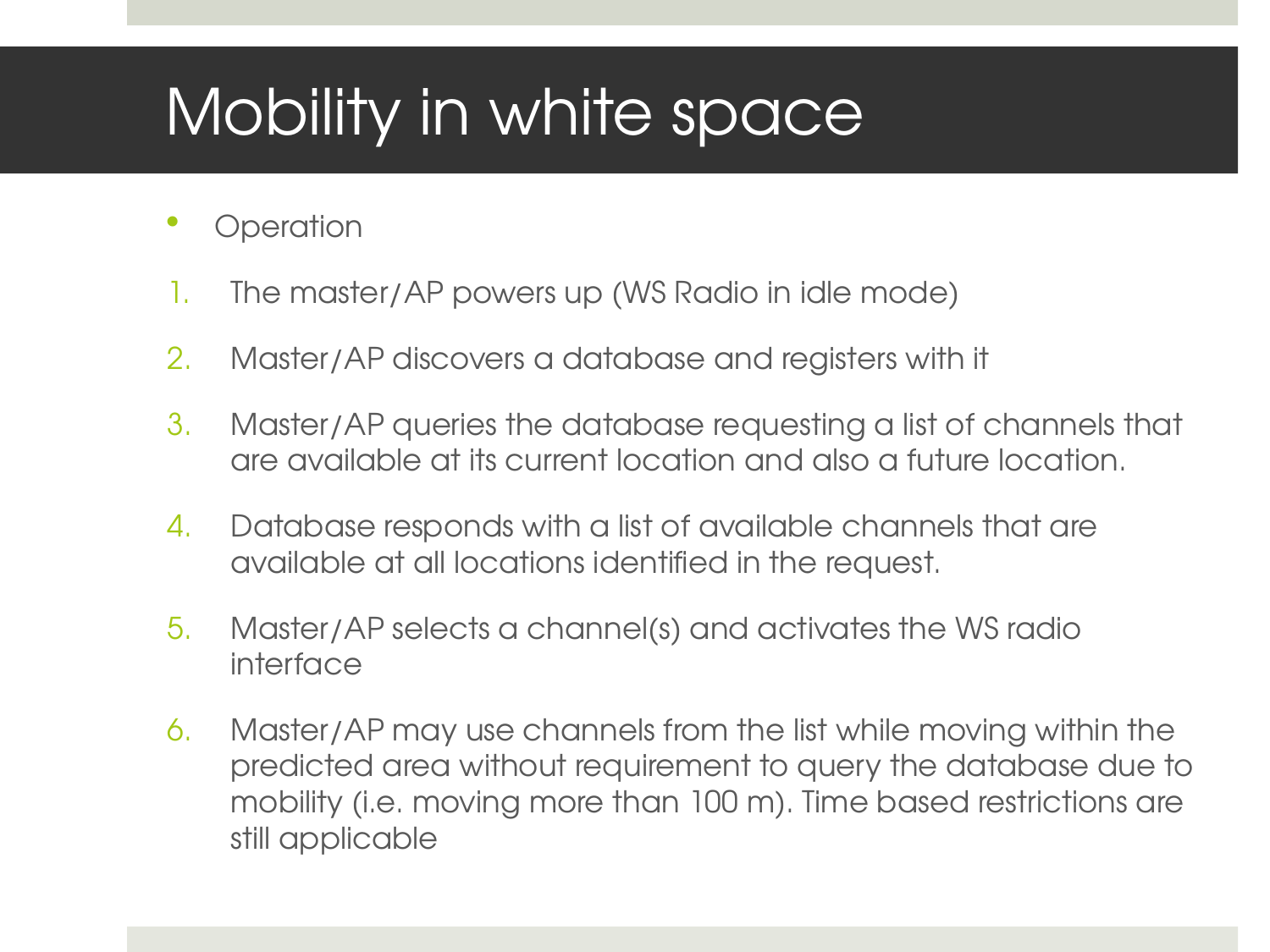

# Mobility in white space
Operation
The master/AP powers up (WS Radio in idle mode)
Master/AP discovers a database and registers with it
Master/AP queries the database requesting a list of channels that are available at its current location and also a future location.
Database responds with a list of available channels that are available at all locations identified in the request.
Master/AP selects a channel(s) and activates the WS radio interface
Master/AP may use channels from the list while moving within the predicted area without requirement to query the database due to mobility (i.e. moving more than 100 m). Time based restrictions are still applicable